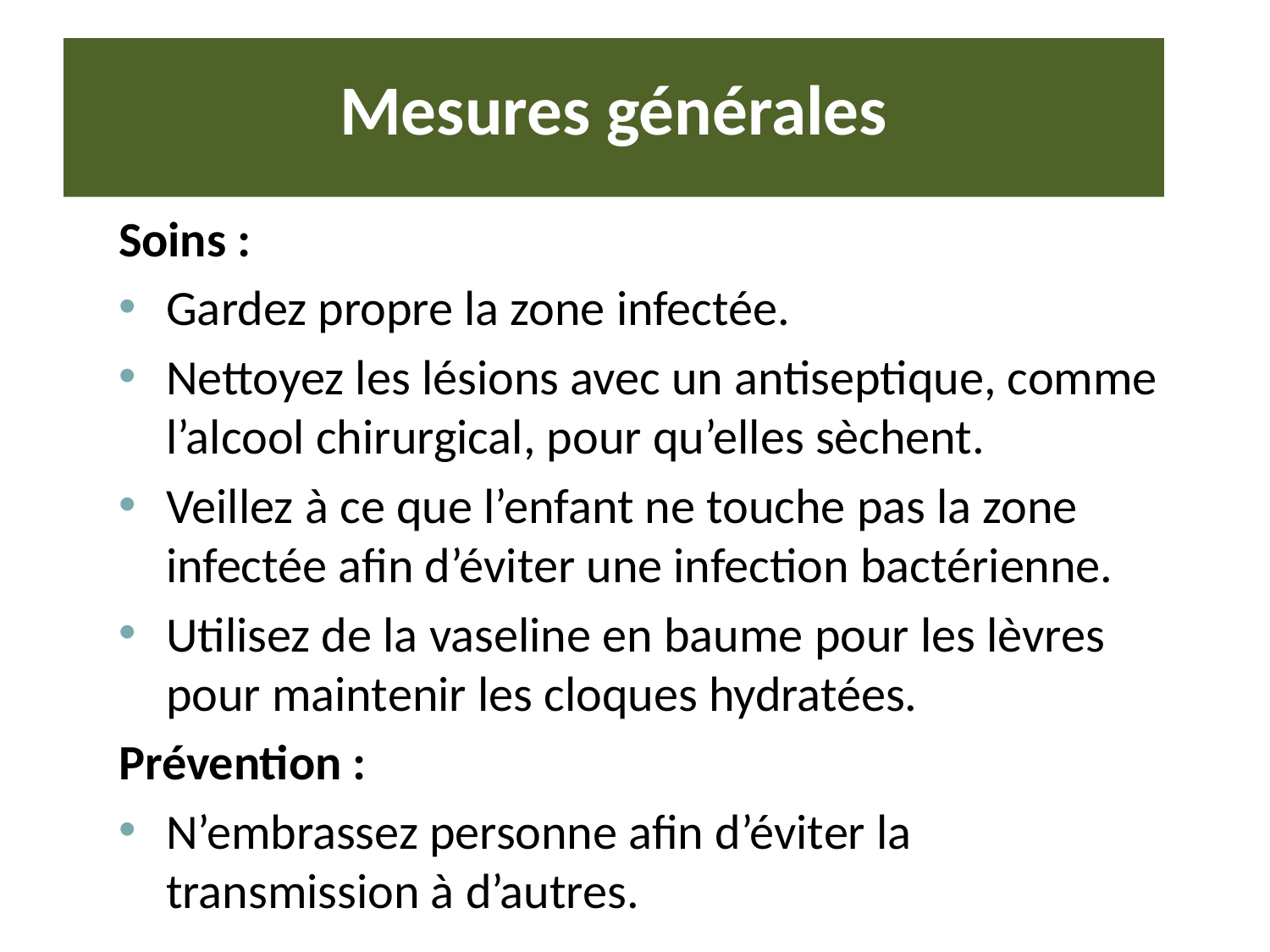

# Mesures générales
Soins :
Gardez propre la zone infectée.
Nettoyez les lésions avec un antiseptique, comme l’alcool chirurgical, pour qu’elles sèchent.
Veillez à ce que l’enfant ne touche pas la zone infectée afin d’éviter une infection bactérienne.
Utilisez de la vaseline en baume pour les lèvres pour maintenir les cloques hydratées.
Prévention :
N’embrassez personne afin d’éviter la transmission à d’autres.